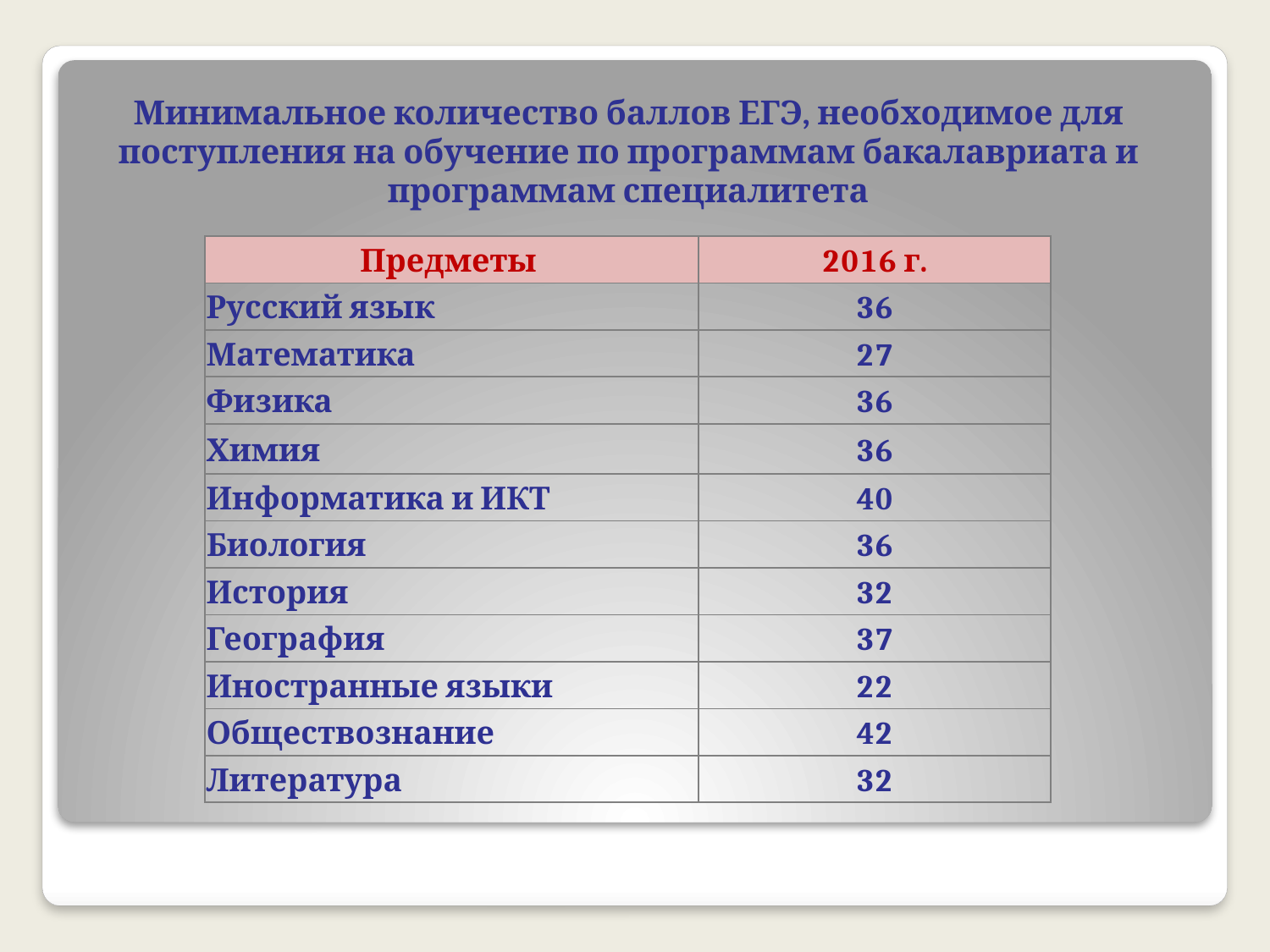

# Минимальное количество баллов ЕГЭ, необходимое для поступления на обучение по программам бакалавриата и программам специалитета
| Предметы | 2016 г. |
| --- | --- |
| Русский язык | 36 |
| Математика | 27 |
| Физика | 36 |
| Химия | 36 |
| Информатика и ИКТ | 40 |
| Биология | 36 |
| История | 32 |
| География | 37 |
| Иностранные языки | 22 |
| Обществознание | 42 |
| Литература | 32 |